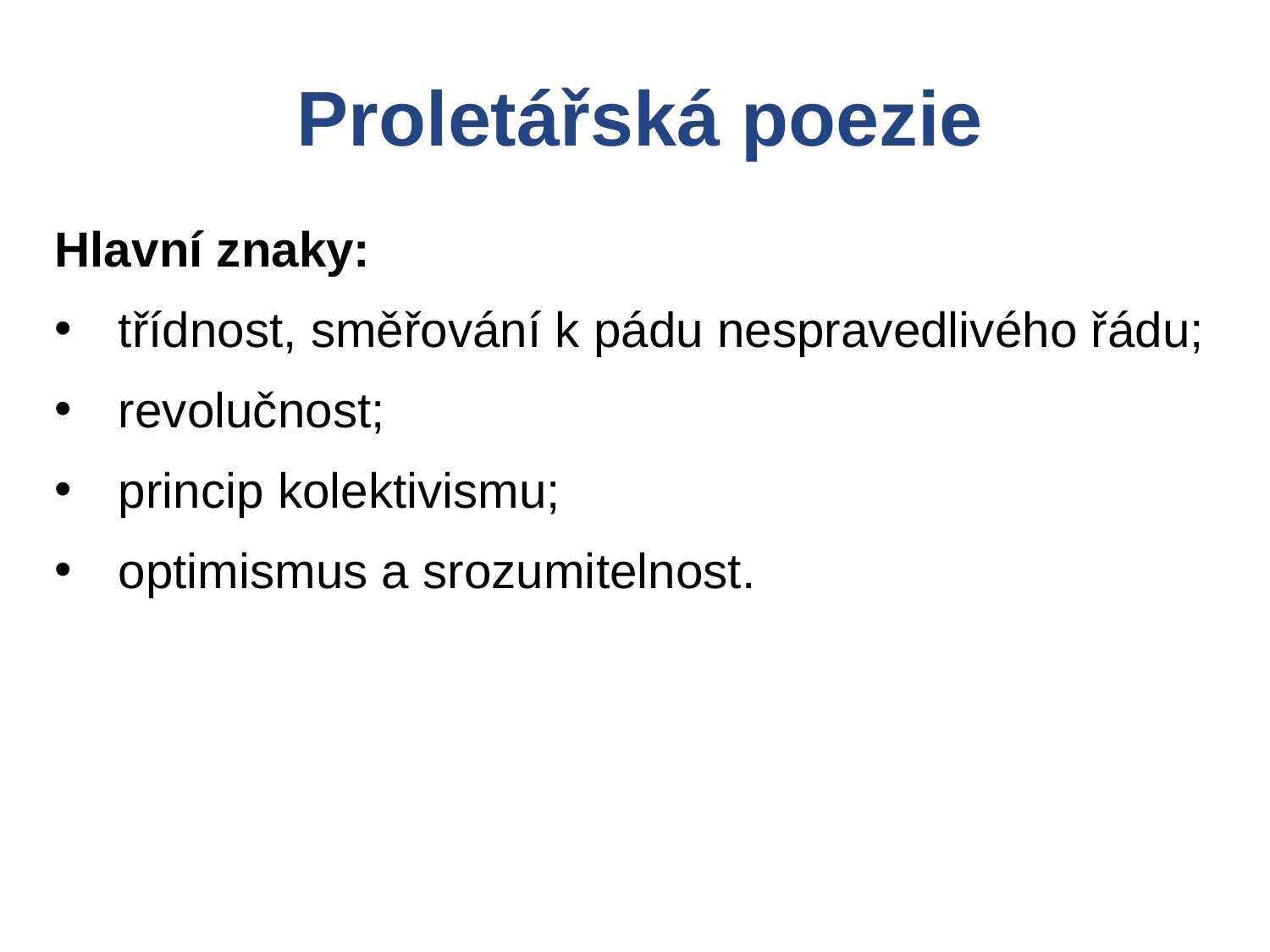

Proletářská poezie
Hlavní znaky:
třídnost, směřování k pádu nespravedlivého řádu;
revolučnost;
princip kolektivismu;
optimismus a srozumitelnost.